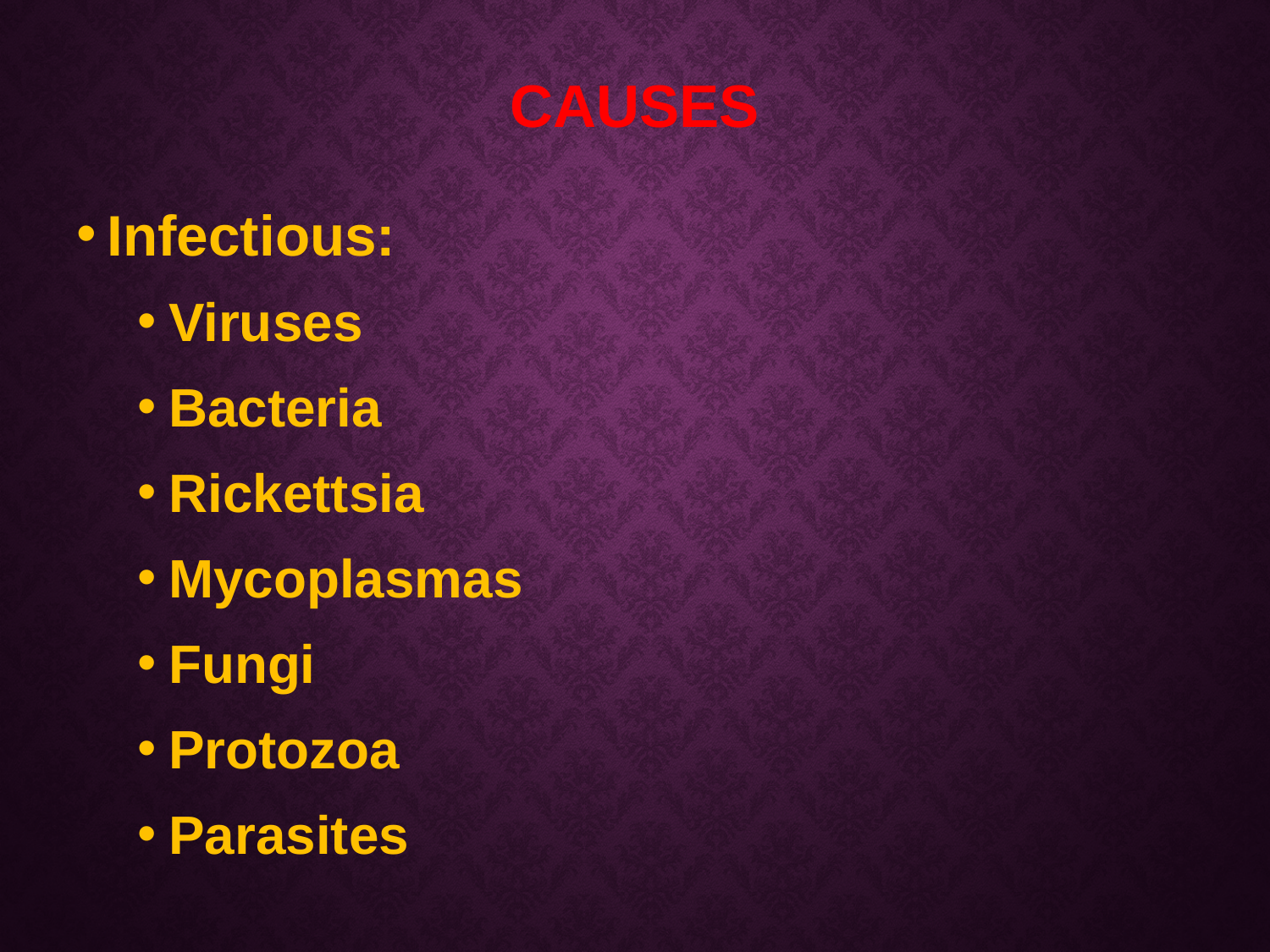

# Causes
Infectious:
Viruses
Bacteria
Rickettsia
Mycoplasmas
Fungi
Protozoa
Parasites